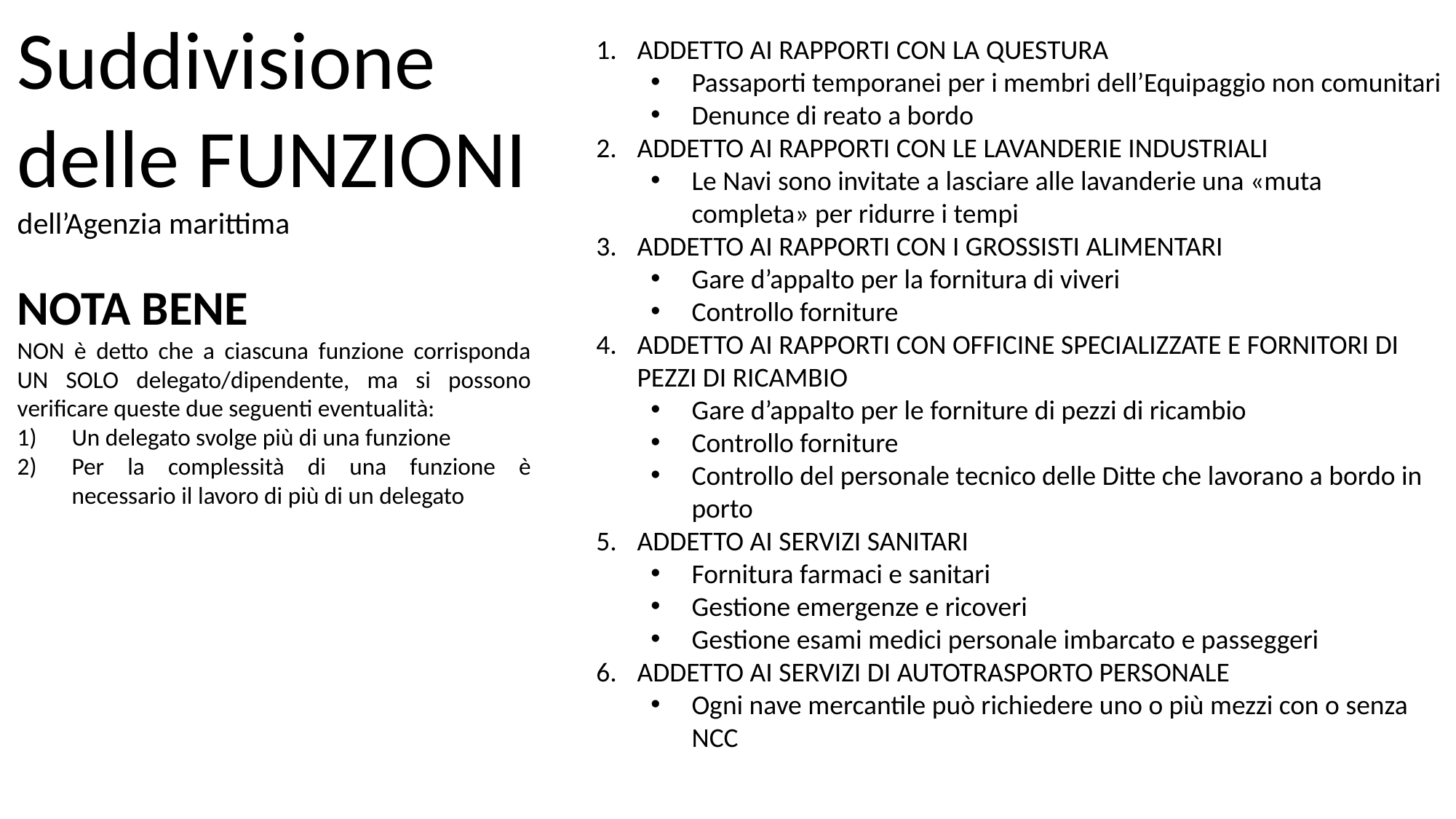

Suddivisione delle FUNZIONI
dell’Agenzia marittima

NOTA BENE
NON è detto che a ciascuna funzione corrisponda UN SOLO delegato/dipendente, ma si possono verificare queste due seguenti eventualità:
Un delegato svolge più di una funzione
Per la complessità di una funzione è necessario il lavoro di più di un delegato
ADDETTO AI RAPPORTI CON LA QUESTURA
Passaporti temporanei per i membri dell’Equipaggio non comunitari
Denunce di reato a bordo
ADDETTO AI RAPPORTI CON LE LAVANDERIE INDUSTRIALI
Le Navi sono invitate a lasciare alle lavanderie una «muta completa» per ridurre i tempi
ADDETTO AI RAPPORTI CON I GROSSISTI ALIMENTARI
Gare d’appalto per la fornitura di viveri
Controllo forniture
ADDETTO AI RAPPORTI CON OFFICINE SPECIALIZZATE E FORNITORI DI PEZZI DI RICAMBIO
Gare d’appalto per le forniture di pezzi di ricambio
Controllo forniture
Controllo del personale tecnico delle Ditte che lavorano a bordo in porto
ADDETTO AI SERVIZI SANITARI
Fornitura farmaci e sanitari
Gestione emergenze e ricoveri
Gestione esami medici personale imbarcato e passeggeri
ADDETTO AI SERVIZI DI AUTOTRASPORTO PERSONALE
Ogni nave mercantile può richiedere uno o più mezzi con o senza NCC